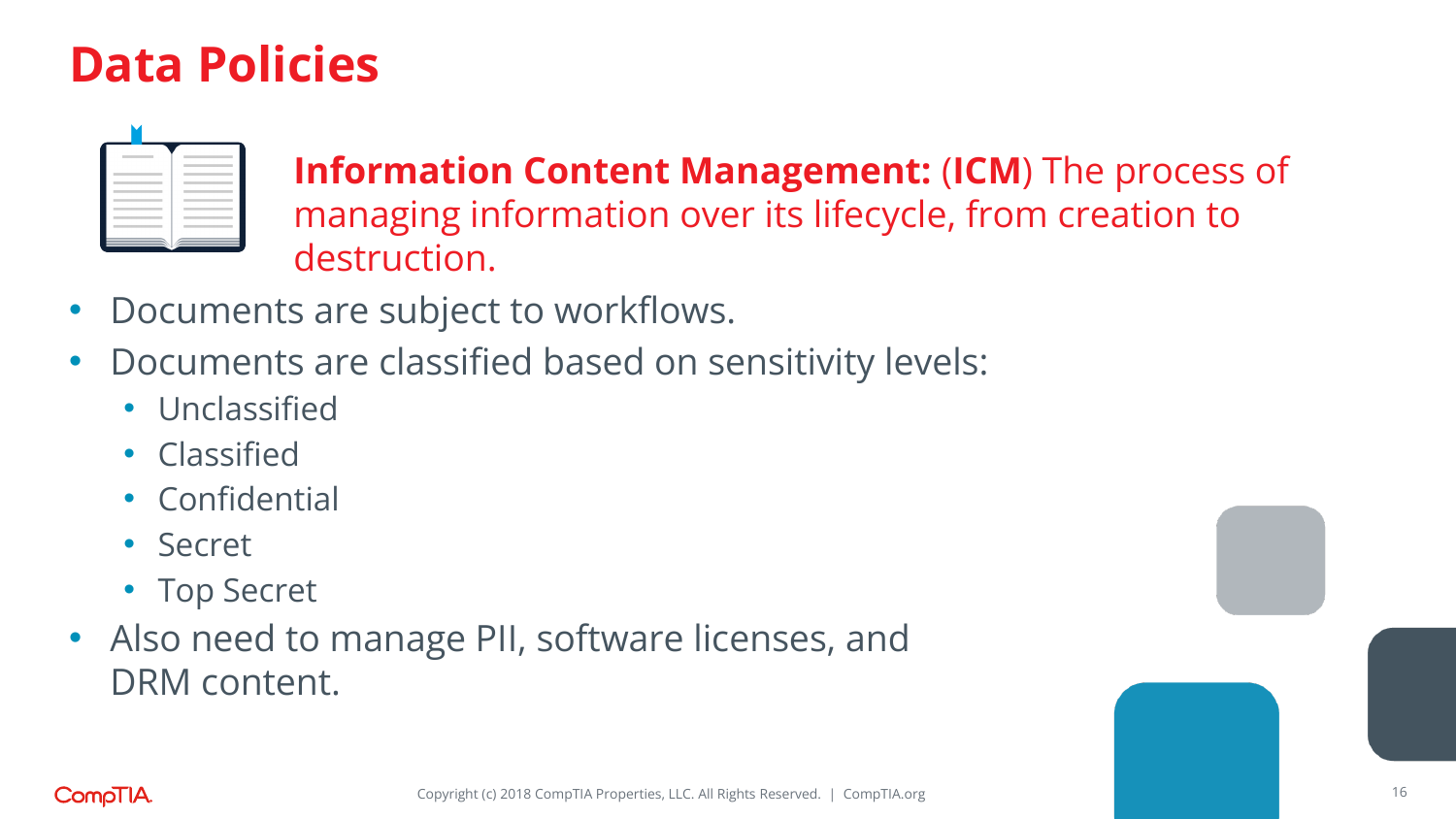

# Data Policies
Information Content Management: (ICM) The process of managing information over its lifecycle, from creation to destruction.
Documents are subject to workflows.
Documents are classified based on sensitivity levels:
Unclassified
Classified
Confidential
Secret
Top Secret
Also need to manage PII, software licenses, and
DRM content.
16